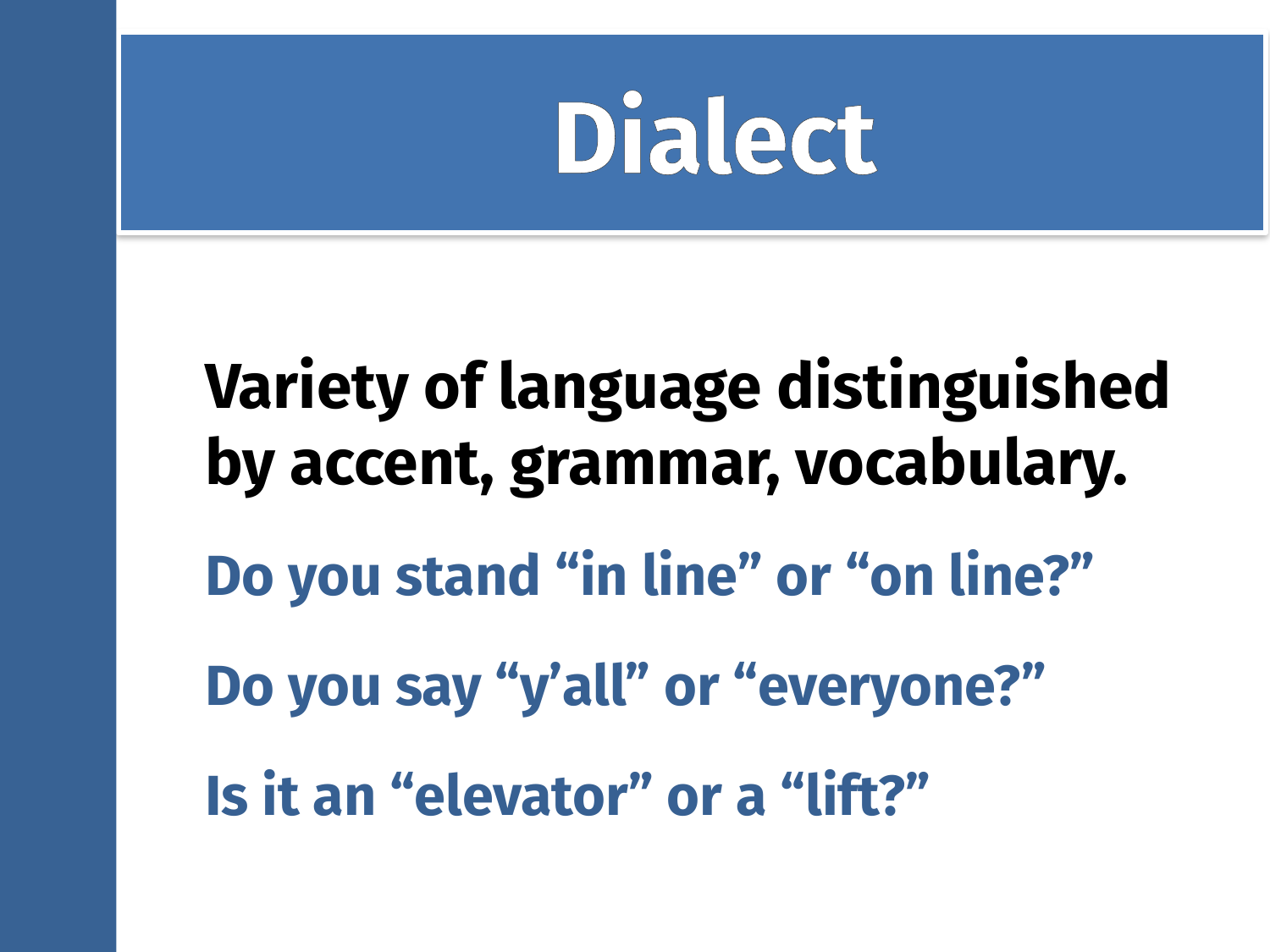

# Dialect
Variety of language distinguished by accent, grammar, vocabulary.
Do you stand “in line” or “on line?”
Do you say “y’all” or “everyone?”
Is it an “elevator” or a “lift?”